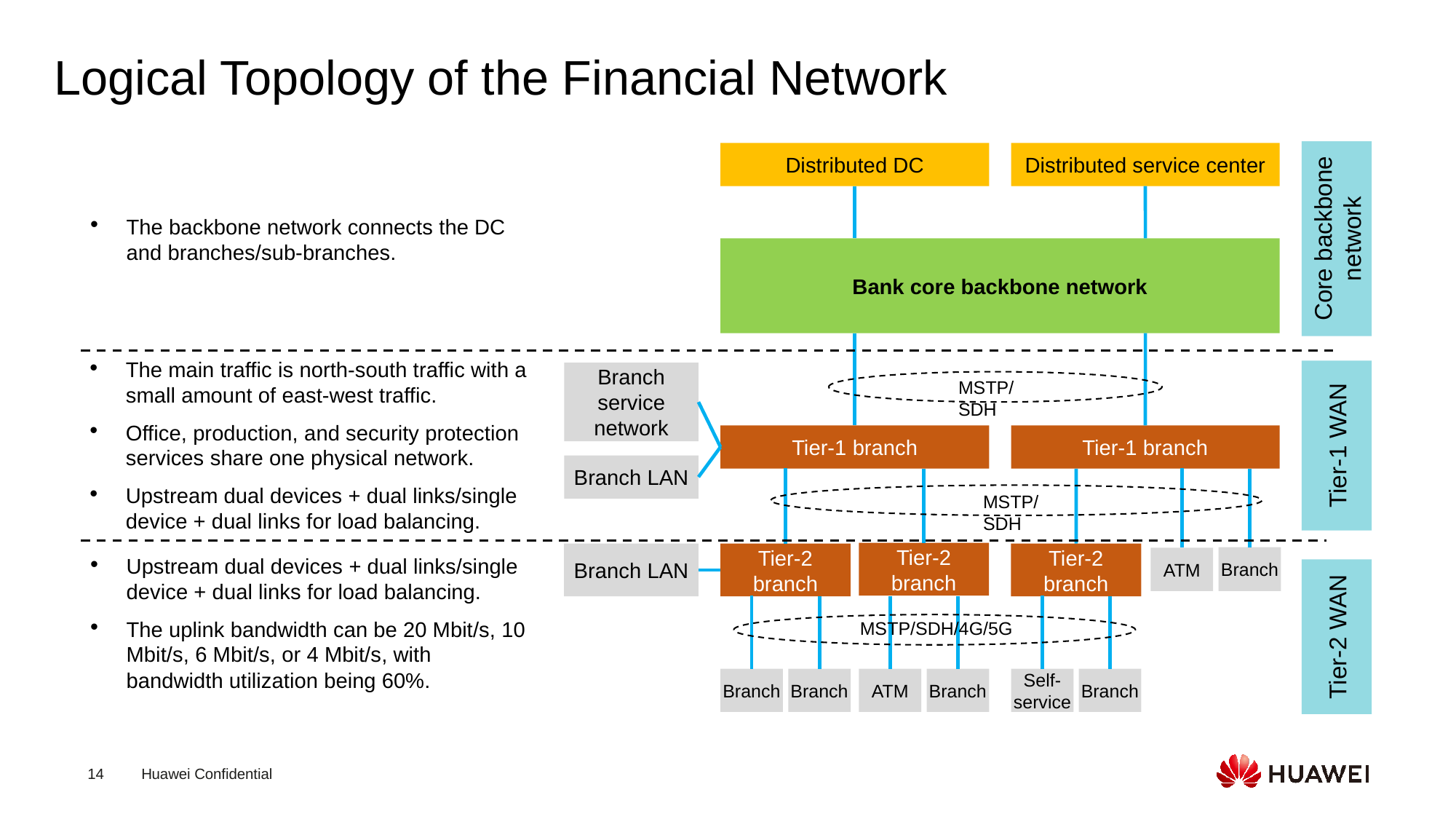

# Logical Topology of the Financial Network
Distributed DC
Distributed service center
Bank core backbone network
Branch service network
MSTP/SDH

Tier-1 branch
Tier-1 branch
Branch LAN
MSTP/SDH

Tier-2 branch
Branch LAN
Tier-2 branch
Tier-2 branch
Branch
ATM
MSTP/SDH/4G/5G

Branch
Branch
ATM
Branch
Self-service
Branch
Core backbone network
The backbone network connects the DC and branches/sub-branches.
The main traffic is north-south traffic with a small amount of east-west traffic.
Office, production, and security protection services share one physical network.
Upstream dual devices + dual links/single device + dual links for load balancing.
Tier-1 WAN
Upstream dual devices + dual links/single device + dual links for load balancing.
The uplink bandwidth can be 20 Mbit/s, 10 Mbit/s, 6 Mbit/s, or 4 Mbit/s, with bandwidth utilization being 60%.
Tier-2 WAN